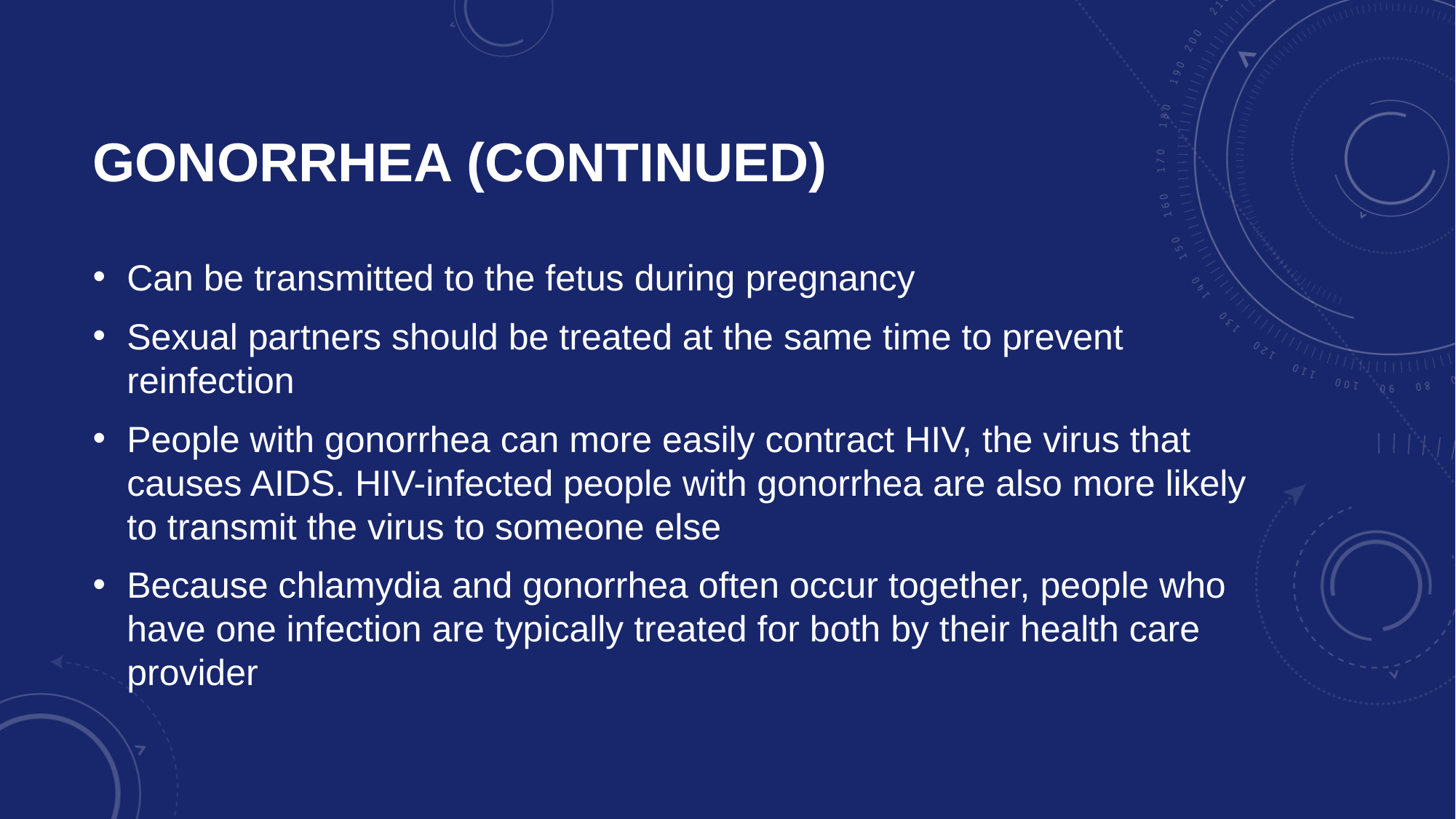

# Gonorrhea (continued)
Can be transmitted to the fetus during pregnancy
Sexual partners should be treated at the same time to prevent reinfection
People with gonorrhea can more easily contract HIV, the virus that causes AIDS. HIV-infected people with gonorrhea are also more likely to transmit the virus to someone else
Because chlamydia and gonorrhea often occur together, people who have one infection are typically treated for both by their health care provider